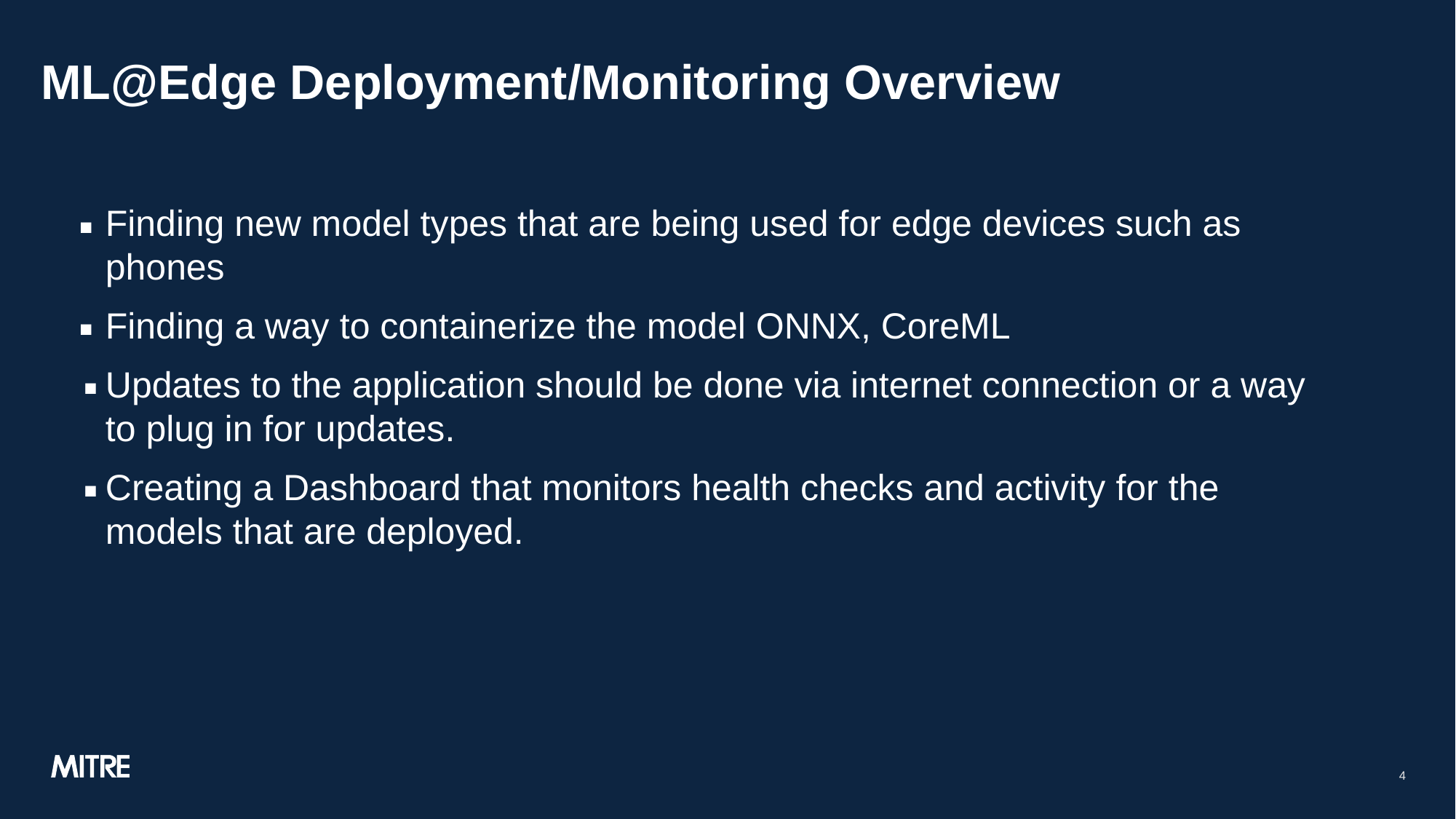

# ML@Edge Deployment/Monitoring Overview
Finding new model types that are being used for edge devices such as phones
Finding a way to containerize the model ONNX, CoreML
Updates to the application should be done via internet connection or a way to plug in for updates.
Creating a Dashboard that monitors health checks and activity for the models that are deployed.
4